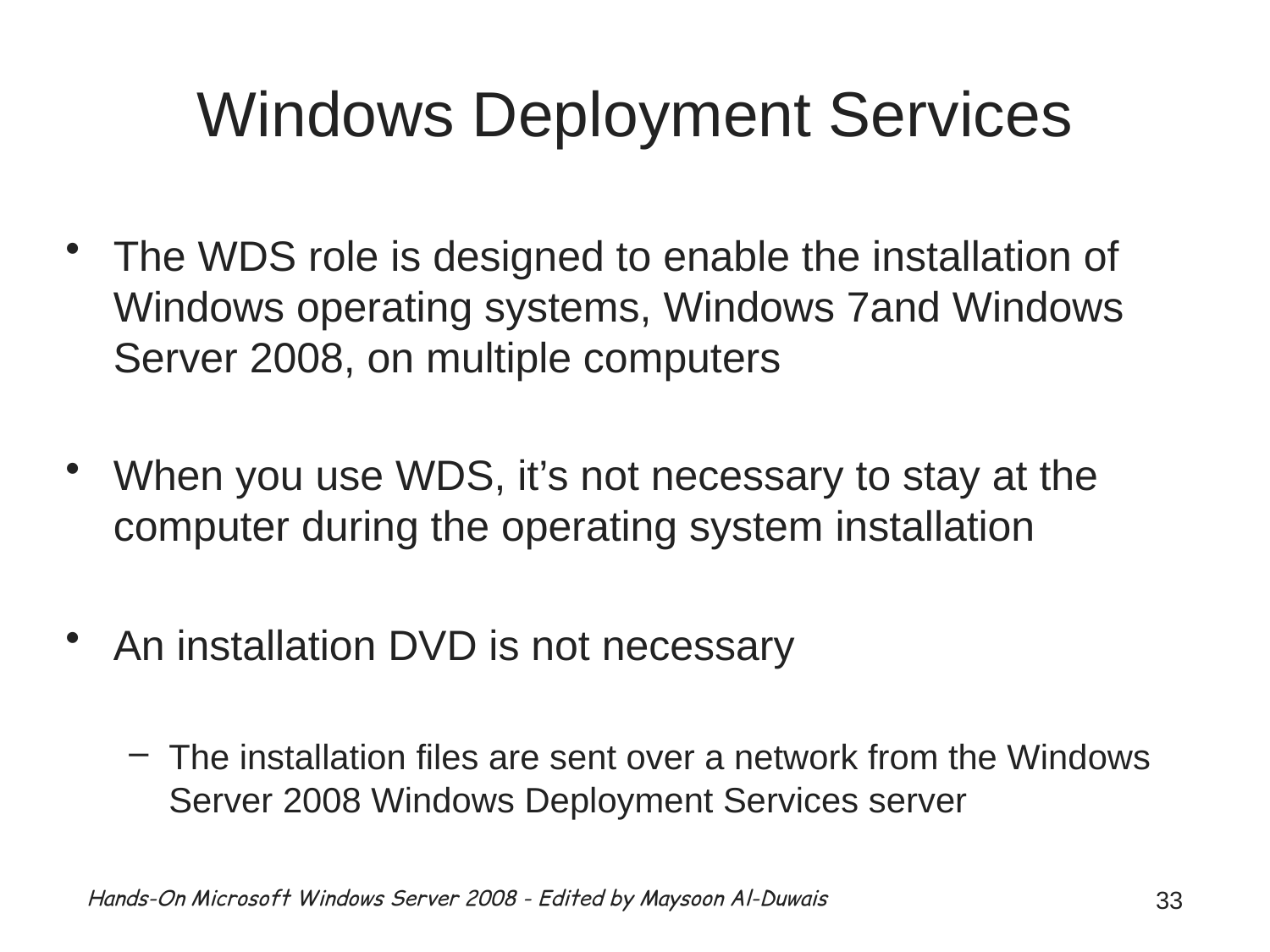

# Windows Deployment Services
The WDS role is designed to enable the installation of Windows operating systems, Windows 7and Windows Server 2008, on multiple computers

When you use WDS, it’s not necessary to stay at the computer during the operating system installation

An installation DVD is not necessary

The installation files are sent over a network from the Windows Server 2008 Windows Deployment Services server
Hands-On Microsoft Windows Server 2008 - Edited by Maysoon Al-Duwais
33